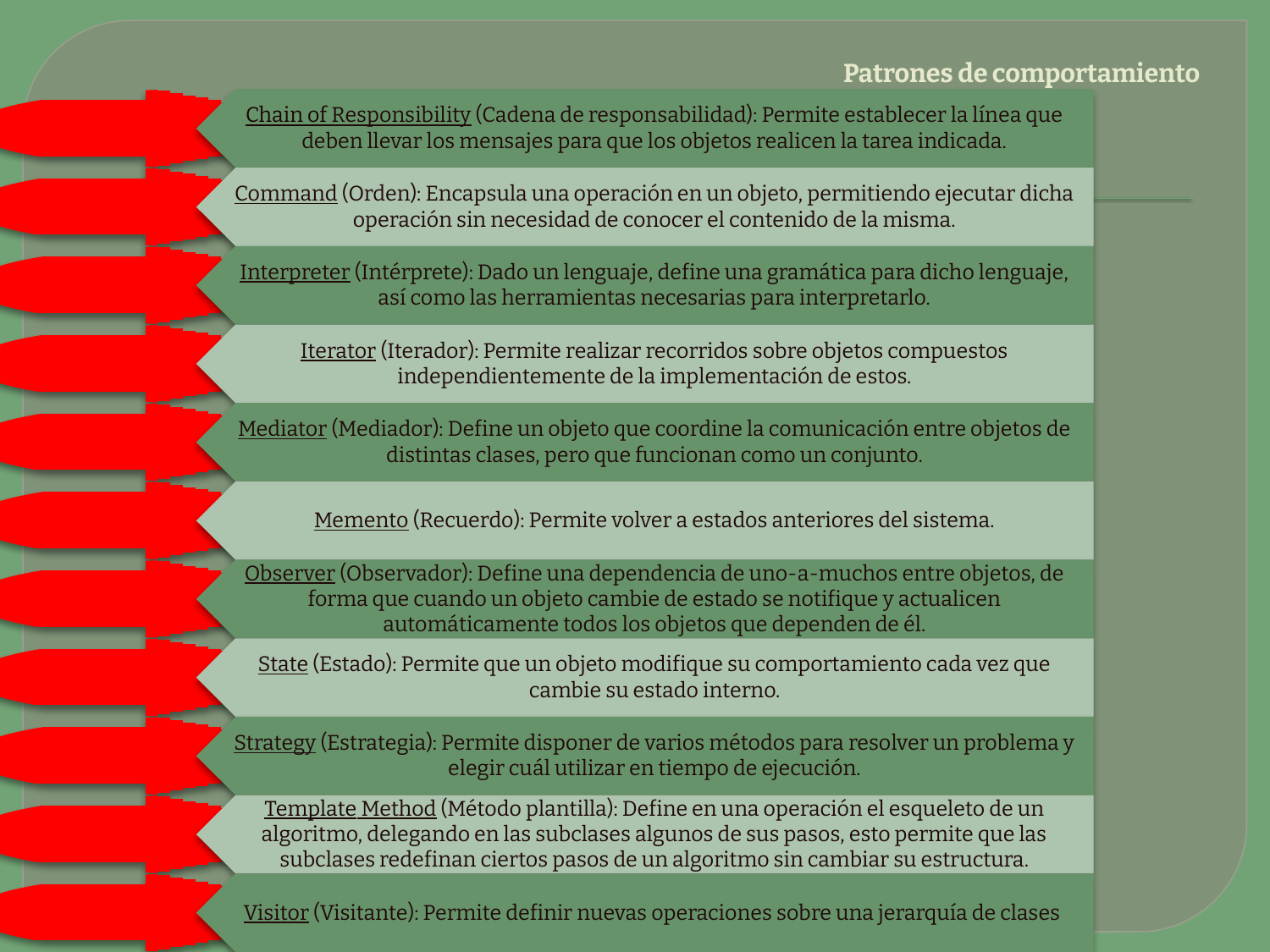

# Patrones de comportamiento
Chain of Responsibility (Cadena de responsabilidad): Permite establecer la línea que deben llevar los mensajes para que los objetos realicen la tarea indicada.
Command (Orden): Encapsula una operación en un objeto, permitiendo ejecutar dicha operación sin necesidad de conocer el contenido de la misma.
Interpreter (Intérprete): Dado un lenguaje, define una gramática para dicho lenguaje, así como las herramientas necesarias para interpretarlo.
Iterator (Iterador): Permite realizar recorridos sobre objetos compuestos independientemente de la implementación de estos.
Mediator (Mediador): Define un objeto que coordine la comunicación entre objetos de distintas clases, pero que funcionan como un conjunto.
Template Method (Método plantilla): Define en una operación el esqueleto de un algoritmo, delegando en las subclases algunos de sus pasos, esto permite que las subclases redefinan ciertos pasos de un algoritmo sin cambiar su estructura.
Memento (Recuerdo): Permite volver a estados anteriores del sistema.
Observer (Observador): Define una dependencia de uno-a-muchos entre objetos, de forma que cuando un objeto cambie de estado se notifique y actualicen automáticamente todos los objetos que dependen de él.
State (Estado): Permite que un objeto modifique su comportamiento cada vez que cambie su estado interno.
Strategy (Estrategia): Permite disponer de varios métodos para resolver un problema y elegir cuál utilizar en tiempo de ejecución.
Visitor (Visitante): Permite definir nuevas operaciones sobre una jerarquía de clases